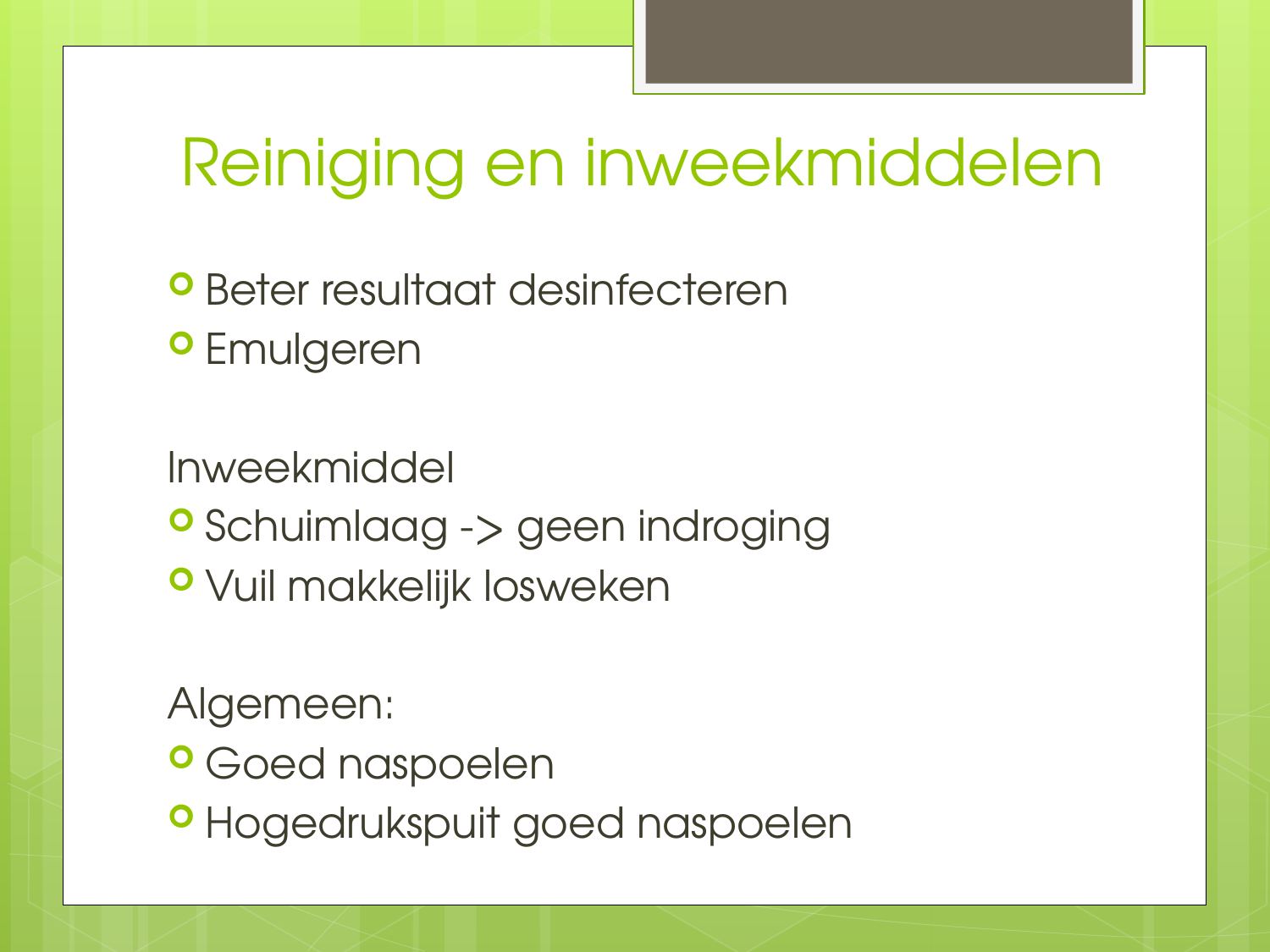

# Reiniging en inweekmiddelen
Beter resultaat desinfecteren
Emulgeren

Inweekmiddel
Schuimlaag -> geen indroging
Vuil makkelijk losweken

Algemeen:
Goed naspoelen
Hogedrukspuit goed naspoelen